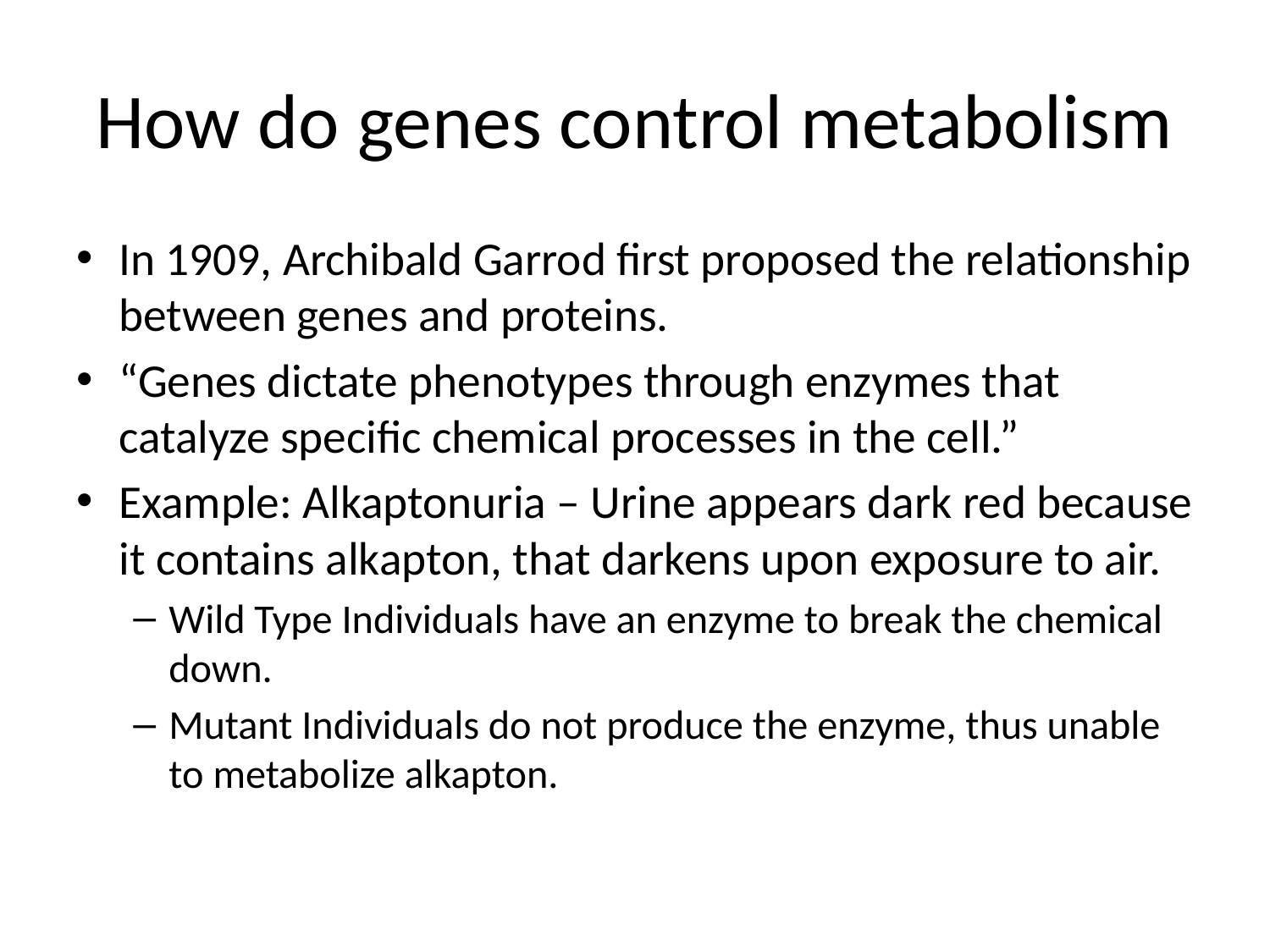

# How do genes control metabolism
In 1909, Archibald Garrod first proposed the relationship between genes and proteins.
“Genes dictate phenotypes through enzymes that catalyze specific chemical processes in the cell.”
Example: Alkaptonuria – Urine appears dark red because it contains alkapton, that darkens upon exposure to air.
Wild Type Individuals have an enzyme to break the chemical down.
Mutant Individuals do not produce the enzyme, thus unable to metabolize alkapton.